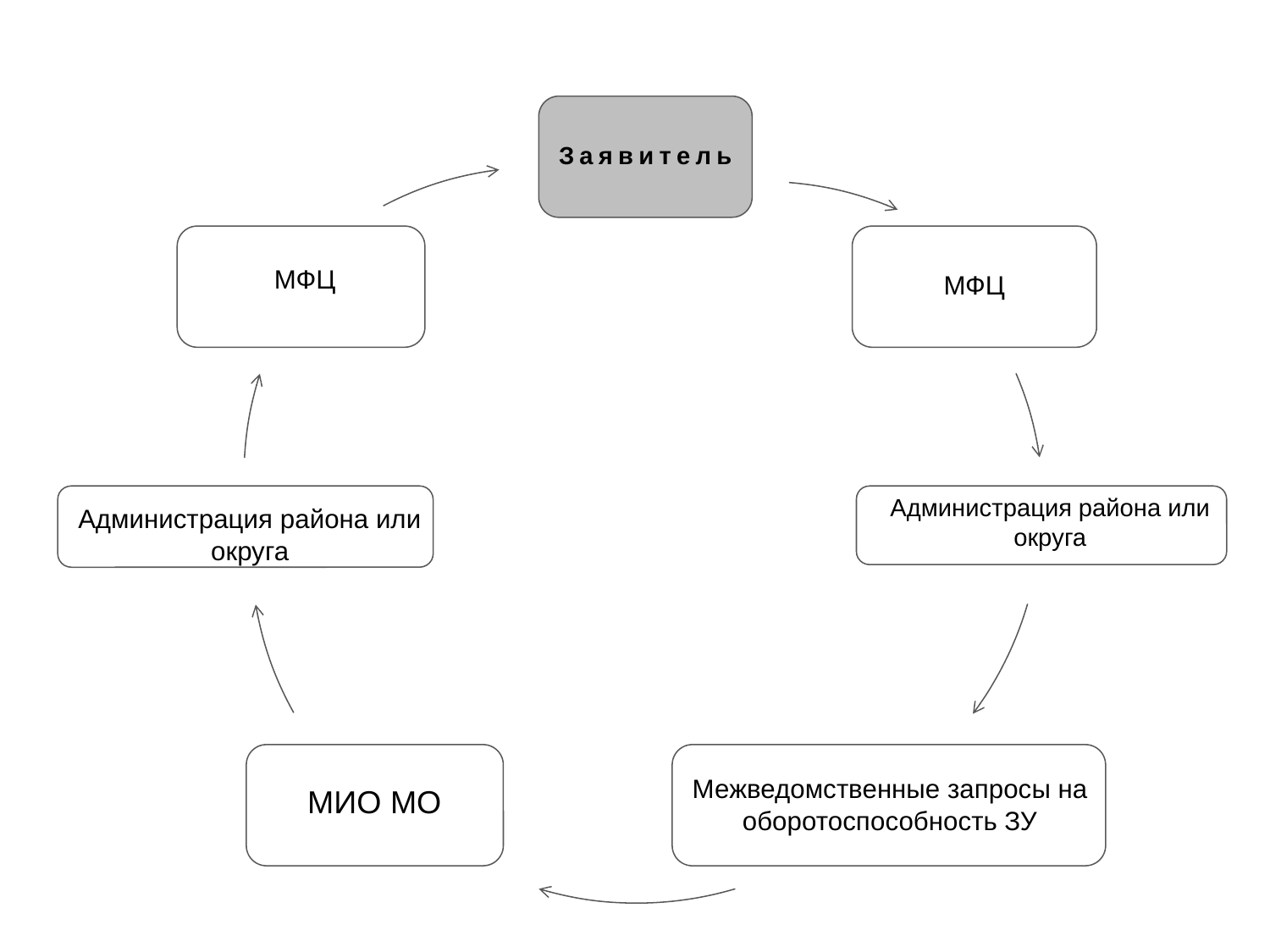

Заявитель
МФЦ

МФЦ
Администрация района или округа

Администрация района или округа

Межведомственные запросы на оборотоспособность ЗУ

МИО МО